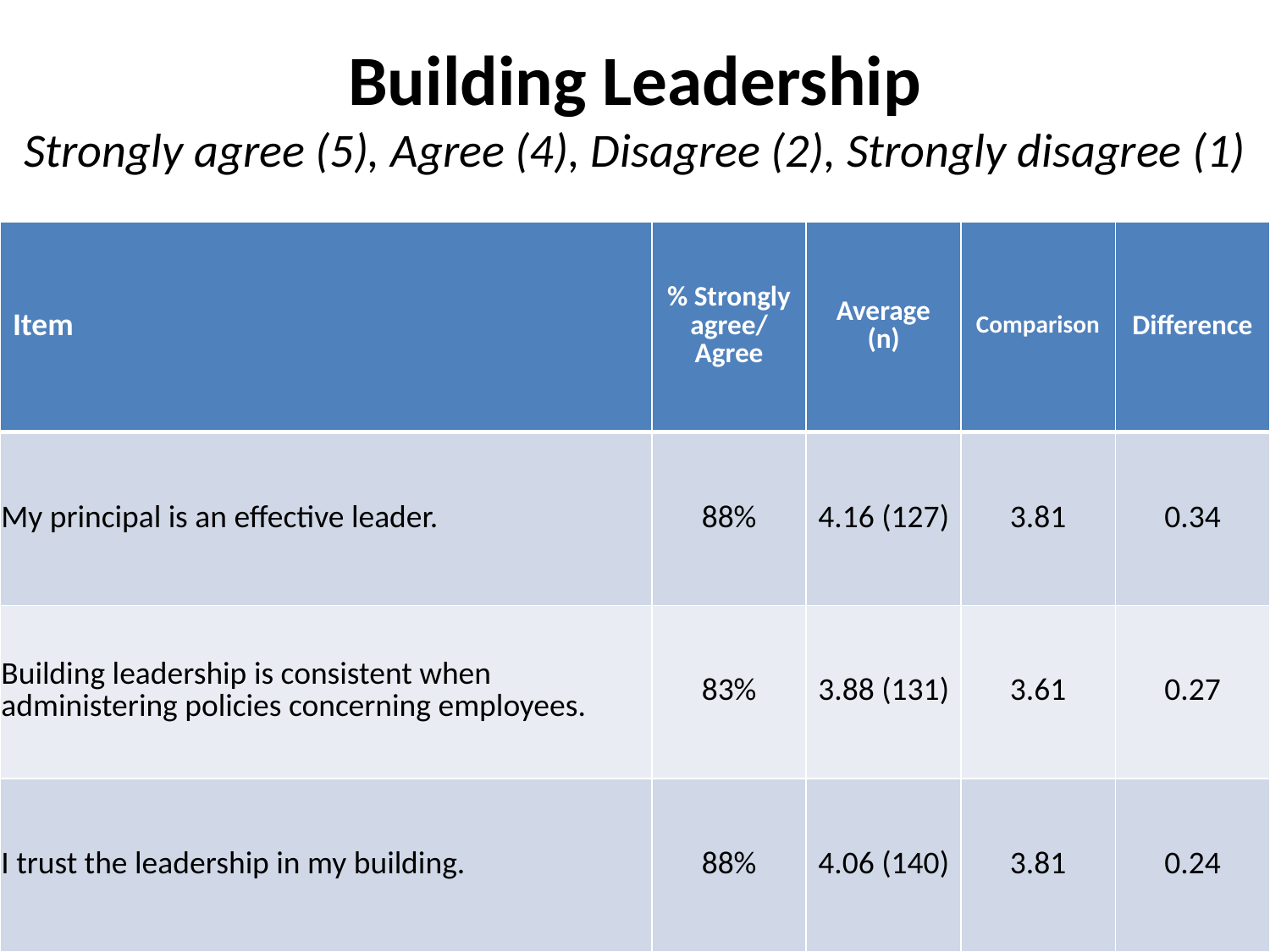

# Building Leadership Strongly agree (5), Agree (4), Disagree (2), Strongly disagree (1)
| Item | % Strongly agree/ Agree | Average (n) | Comparison | Difference |
| --- | --- | --- | --- | --- |
| My principal is an effective leader. | 88% | 4.16 (127) | 3.81 | 0.34 |
| Building leadership is consistent when administering policies concerning employees. | 83% | 3.88 (131) | 3.61 | 0.27 |
| I trust the leadership in my building. | 88% | 4.06 (140) | 3.81 | 0.24 |